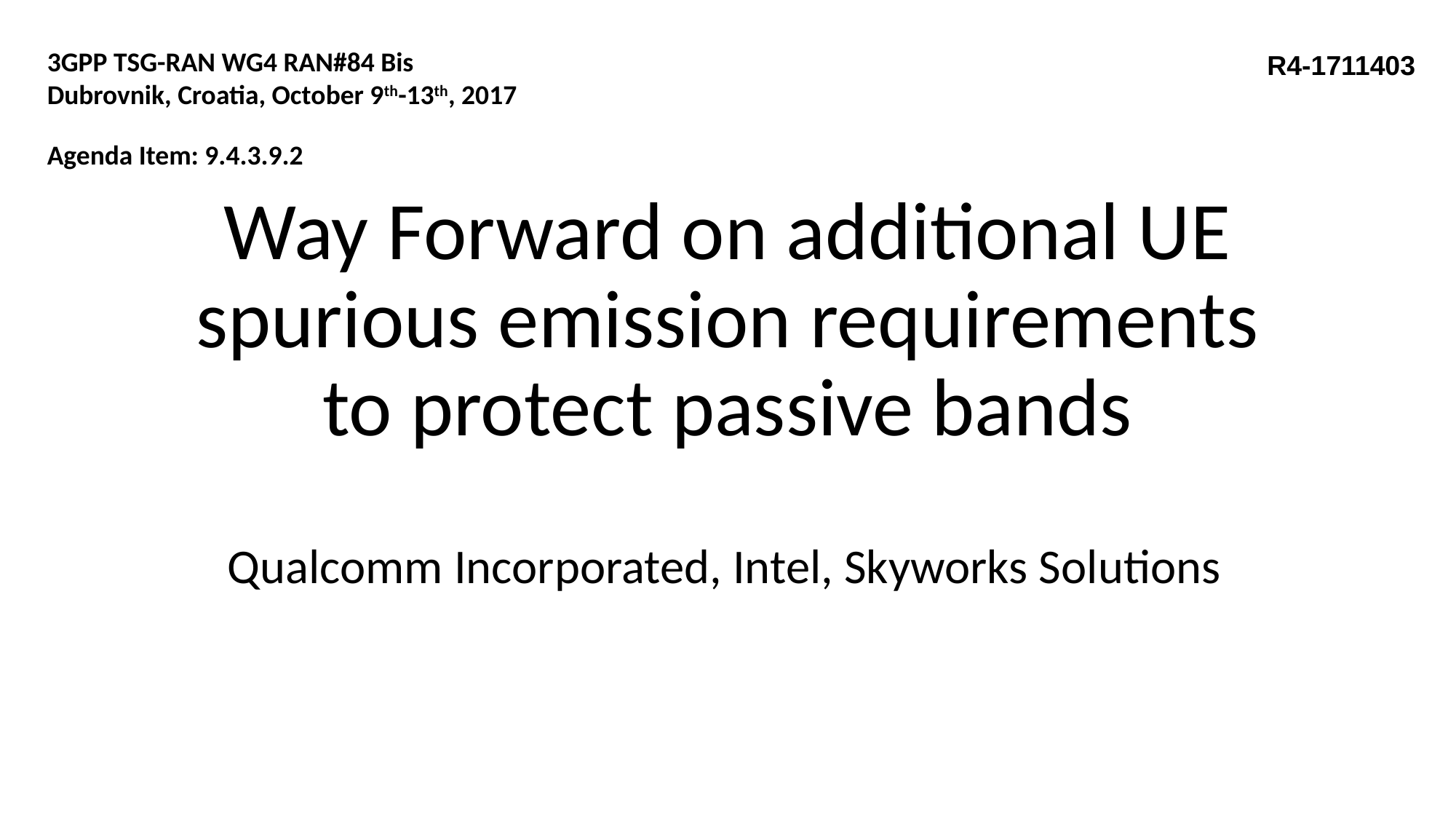

3GPP TSG-RAN WG4 RAN#84 Bis
Dubrovnik, Croatia, October 9th-13th, 2017
R4-1711403
Agenda Item: 9.4.3.9.2
# Way Forward on additional UE spurious emission requirements to protect passive bands
Qualcomm Incorporated, Intel, Skyworks Solutions